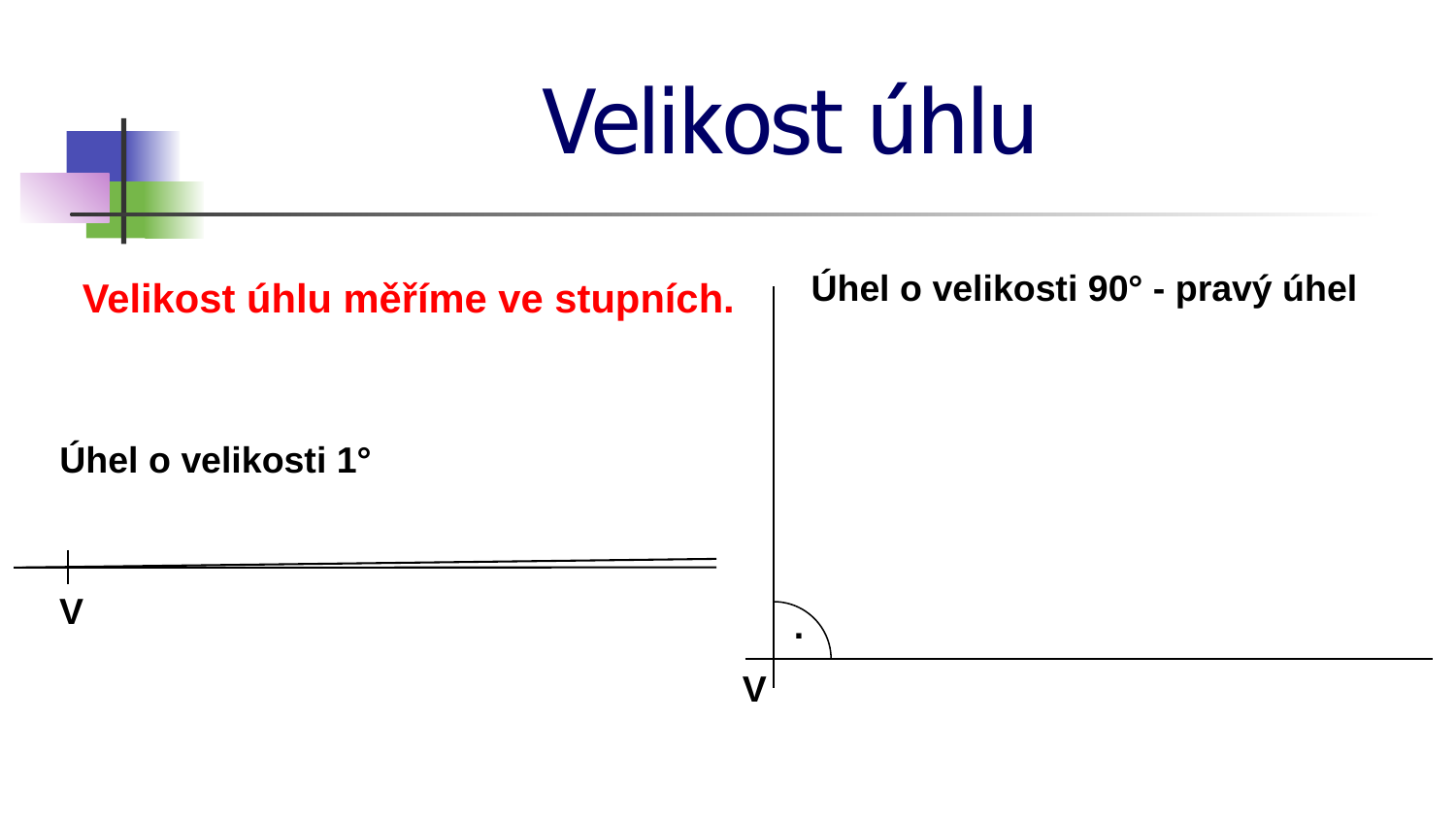

# Velikost úhlu
Úhel o velikosti 90° - pravý úhel
Velikost úhlu měříme ve stupních.
Úhel o velikosti 1°
V
.

V